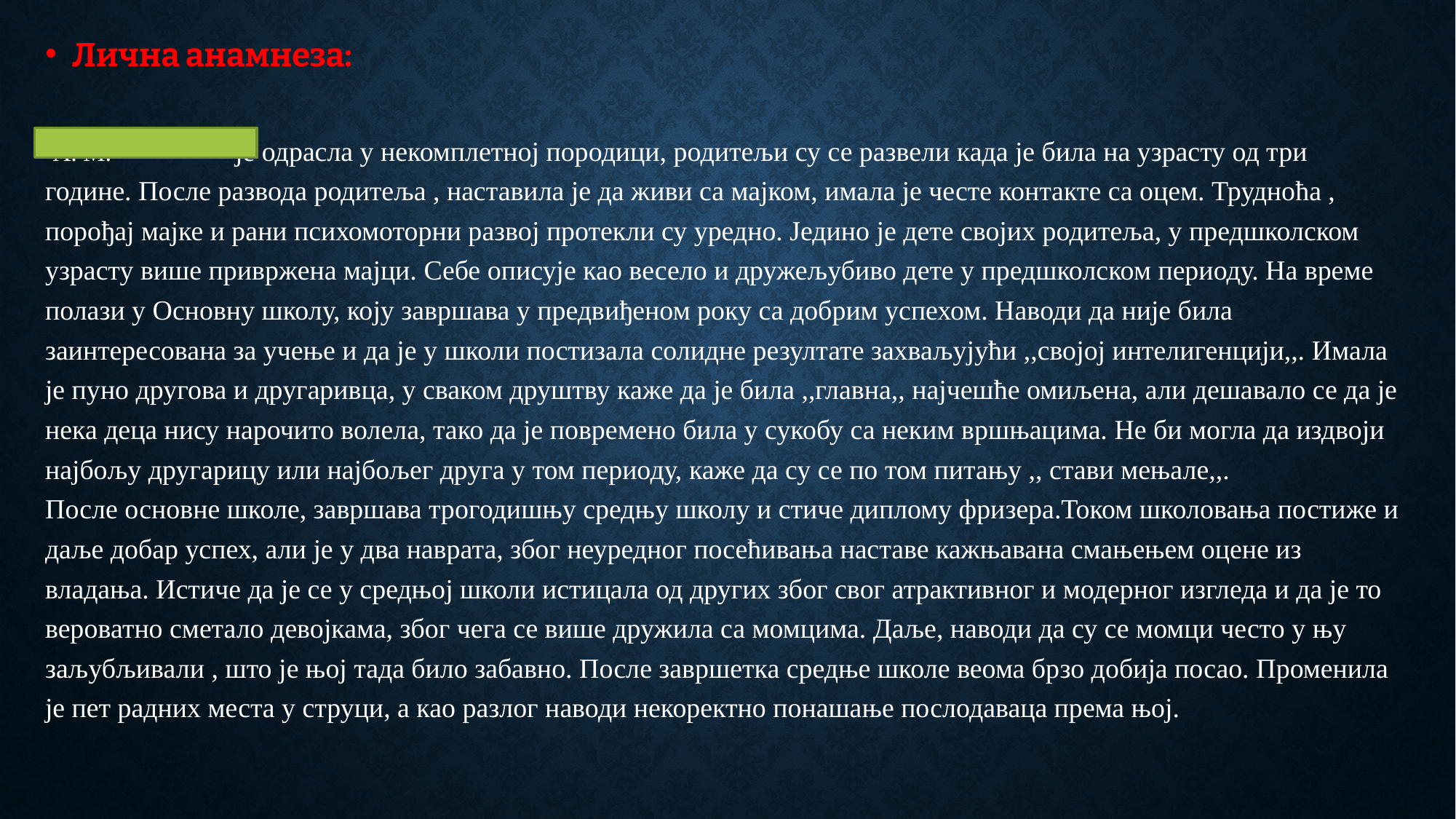

Лична анамнеза:

А. М.                    је одрасла у некомплетној породици, родитељи су се развели када је била на узрасту од три године. После развода родитеља , наставила је да живи са мајком, имала је честе контакте са оцем. Трудноћа , порођај мајке и рани психомоторни развој протекли су уредно. Једино је дете својих родитеља, у предшколском узрасту више привржена мајци. Себе описује као весело и дружељубиво дете у предшколском периоду. На време полази у Основну школу, коју завршава у предвиђеном року са добрим успехом. Наводи да није била заинтересована за учење и да је у школи постизала солидне резултате захваљујући ,,својој интелигенцији,,. Имала је пуно другова и другаривца, у сваком друштву каже да је била ,,главна,, најчешће омиљена, али дешавало се да је нека деца нису нарочито волела, тако да је повремено била у сукобу са неким вршњацима. Не би могла да издвоји најбољу другарицу или најбољег друга у том периоду, каже да су се по том питању ,, стави мењале,,.
После основне школе, завршава трогодишњу средњу школу и стиче диплому фризера.Током школовања постиже и даље добар успех, али је у два наврата, због неуредног посећивања наставе кажњавана смањењем оцене из владања. Истиче да је се у средњој школи истицала од других због свог атрактивног и модерног изгледа и да је то вероватно сметало девојкама, због чега се више дружила са момцима. Даље, наводи да су се момци често у њу заљубљивали , што је њој тада било забавно. После завршетка средње школе веома брзо добија посао. Променила је пет радних места у струци, а као разлог наводи некоректно понашање послодаваца према њој.